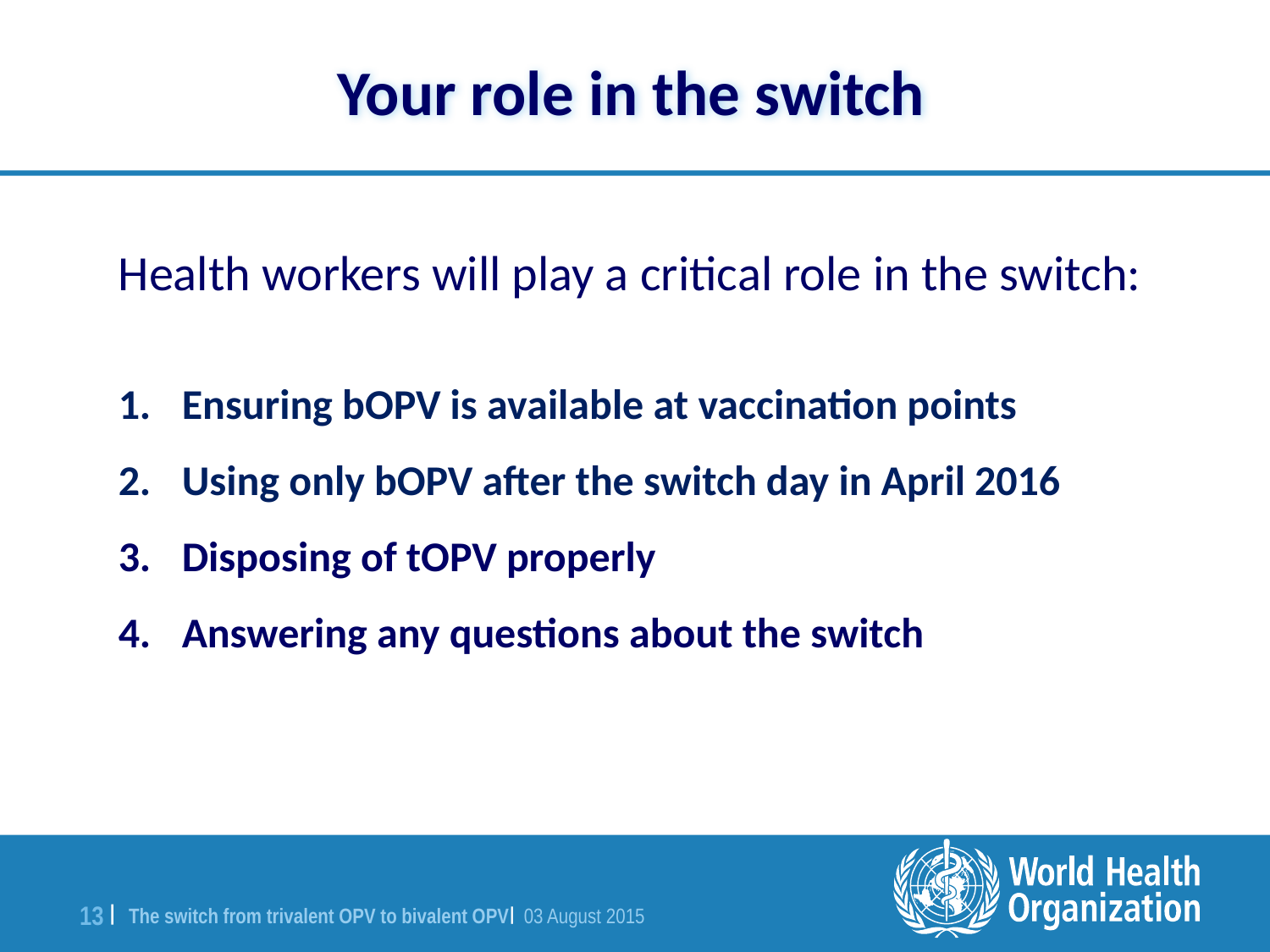

Your role in the switch

Health workers will play a critical role in the switch:
Ensuring bOPV is available at vaccination points
Using only bOPV after the switch day in April 2016
Disposing of tOPV properly
Answering any questions about the switch